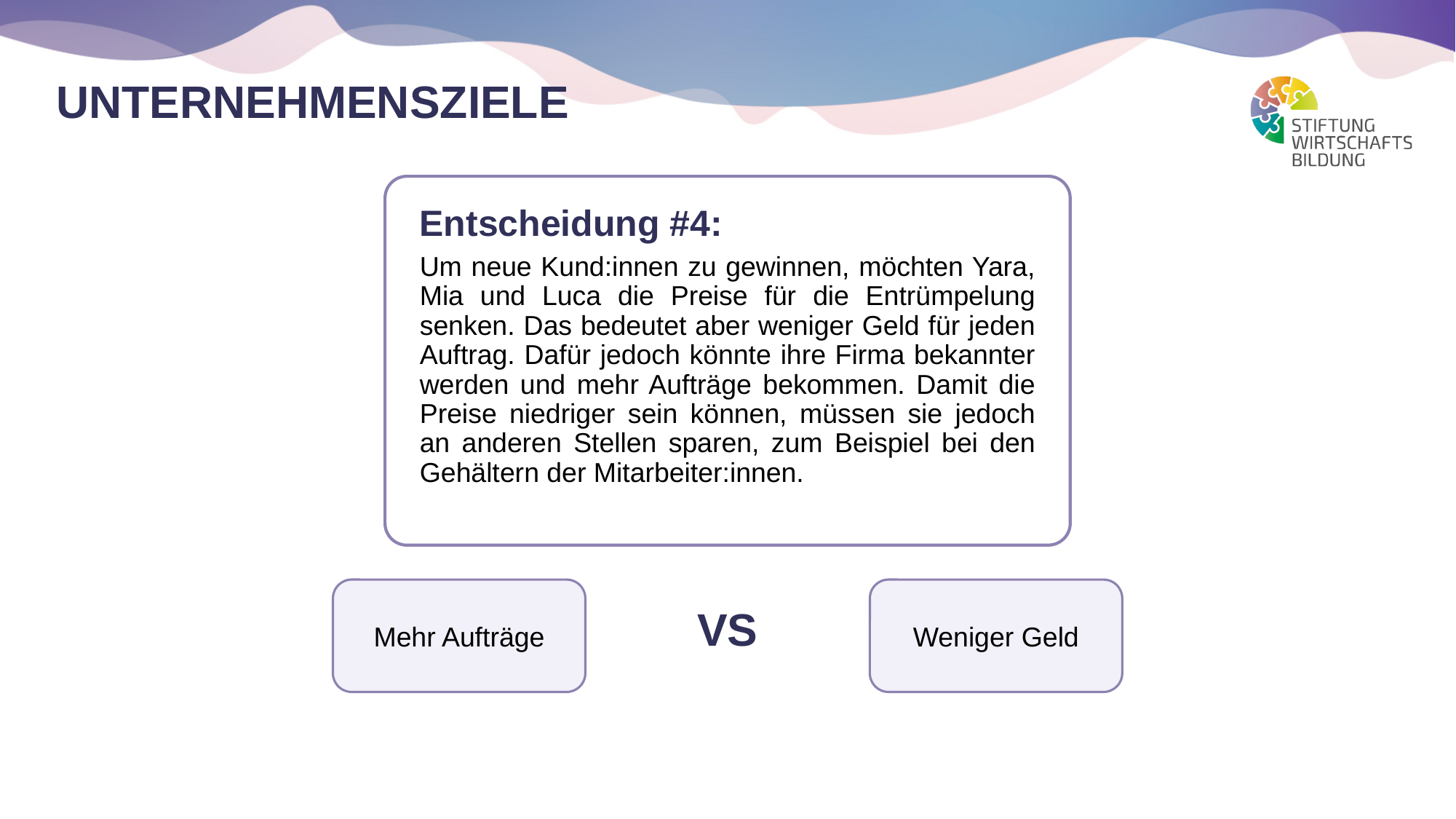

# Unternehmensziele

Entscheidung #4:
Um neue Kund:innen zu gewinnen, möchten Yara, Mia und Luca die Preise für die Entrümpelung senken. Das bedeutet aber weniger Geld für jeden Auftrag. Dafür jedoch könnte ihre Firma bekannter werden und mehr Aufträge bekommen. Damit die Preise niedriger sein können, müssen sie jedoch an anderen Stellen sparen, zum Beispiel bei den Gehältern der Mitarbeiter:innen.
Mehr Aufträge
VS
Weniger Geld